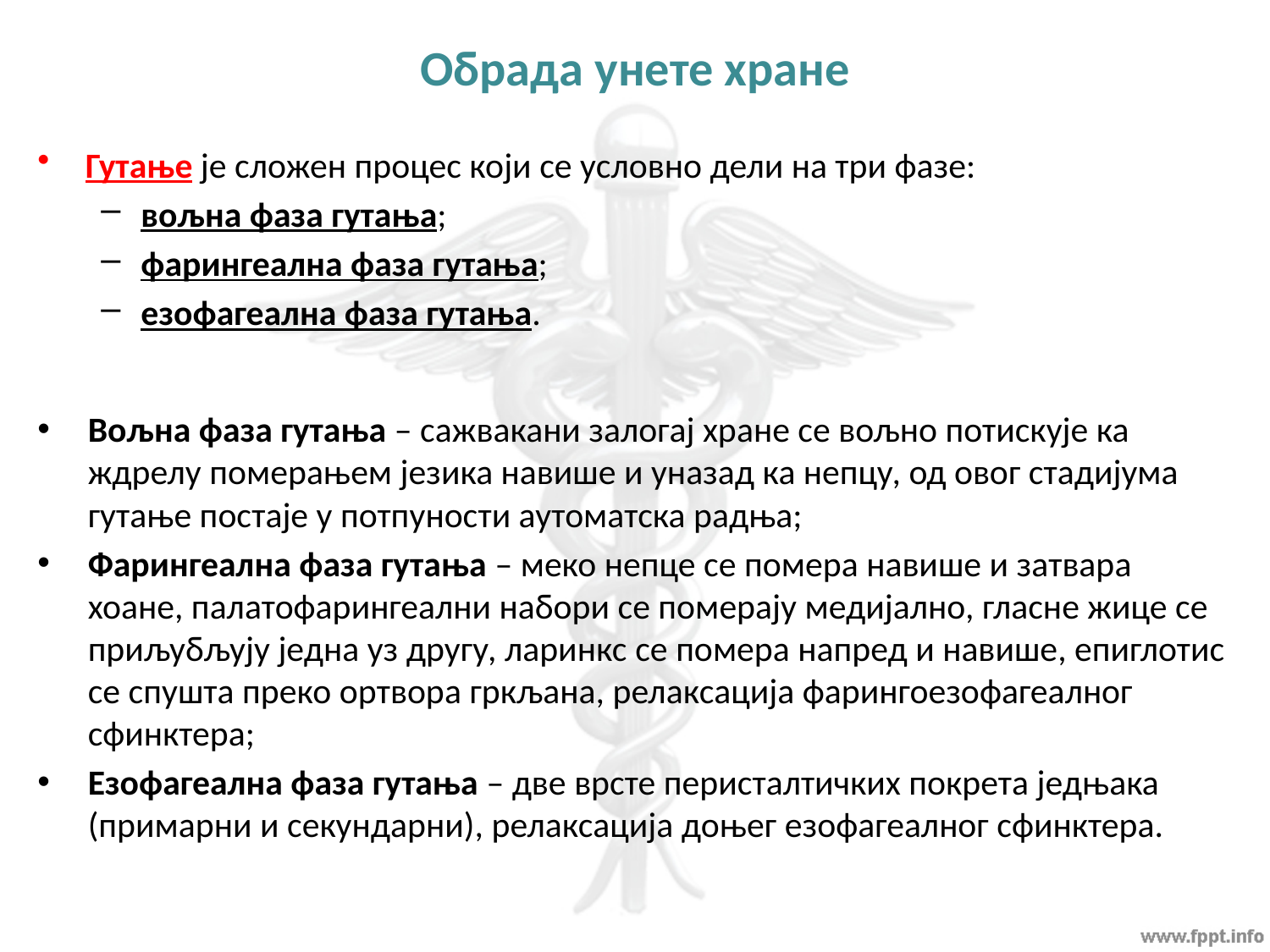

# Обрада унете хране
Гутање је сложен процес који се условно дели на три фазе:
вољна фаза гутања;
фарингеална фаза гутања;
езофагеална фаза гутања.

Вољна фаза гутања – сажвакани залогај хране се вољно потискује ка ждрелу померањем језика навише и уназад ка непцу, од овог стадијума гутање постаје у потпуности аутоматска радња;
Фарингеална фаза гутања – меко непце се помера навише и затвара хоане, палатофарингеални набори се померају медијално, гласне жице се приљубљују једна уз другу, ларинкс се помера напред и навише, епиглотис се спушта преко ортвора гркљана, релаксација фарингоезофагеалног сфинктера;
Езофагеална фаза гутања – две врсте перисталтичких покрета једњака (примарни и секундарни), релаксација доњег езофагеалног сфинктера.